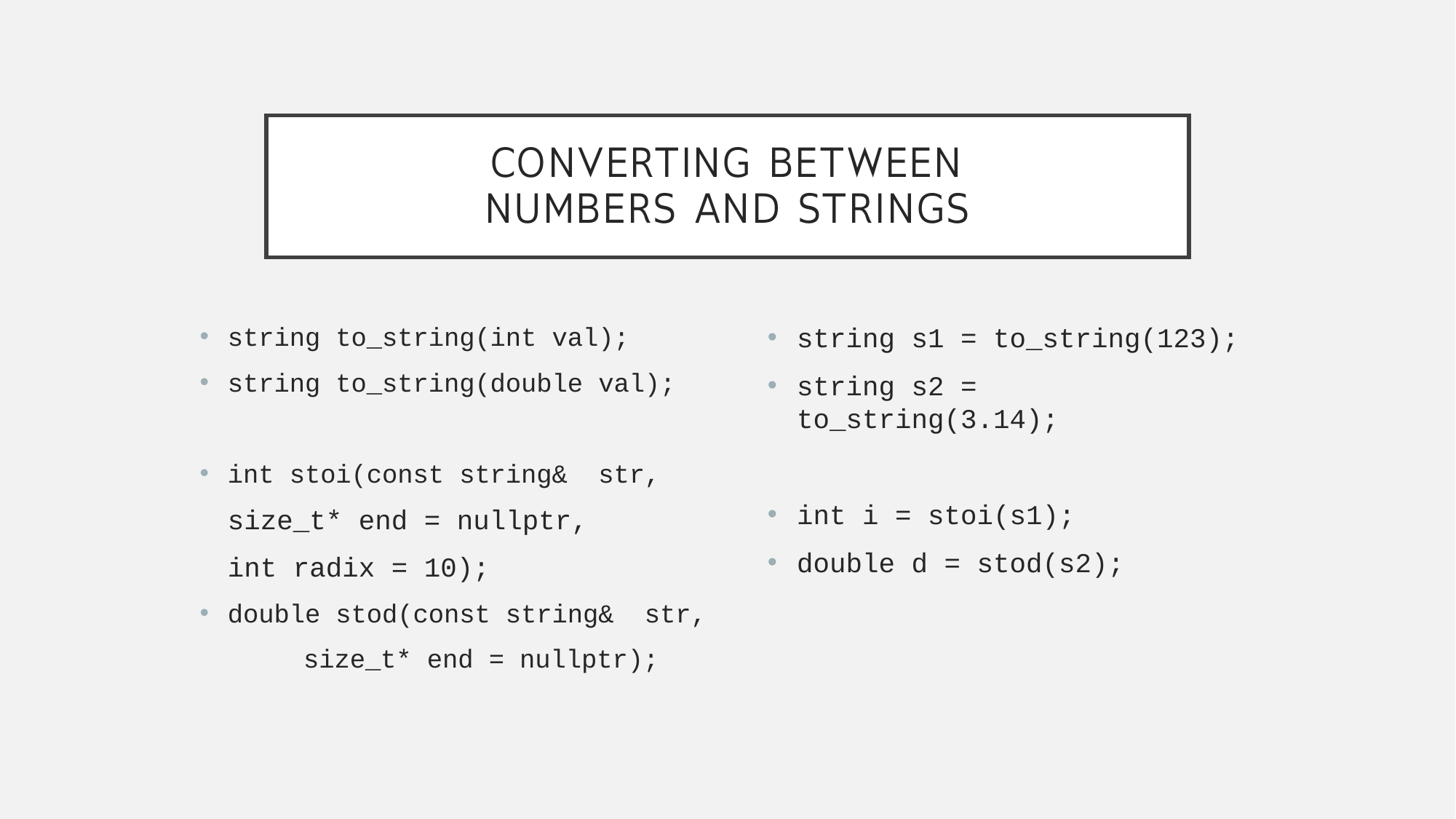

# Converting Between Numbers and strings
string to_string(int val);
string to_string(double val);

int stoi(const string&  str,
	size_t* end = nullptr,
	int radix = 10);
double stod(const string&  str,
	size_t* end = nullptr);
string s1 = to_string(123);
string s2 = to_string(3.14);

int i = stoi(s1);
double d = stod(s2);